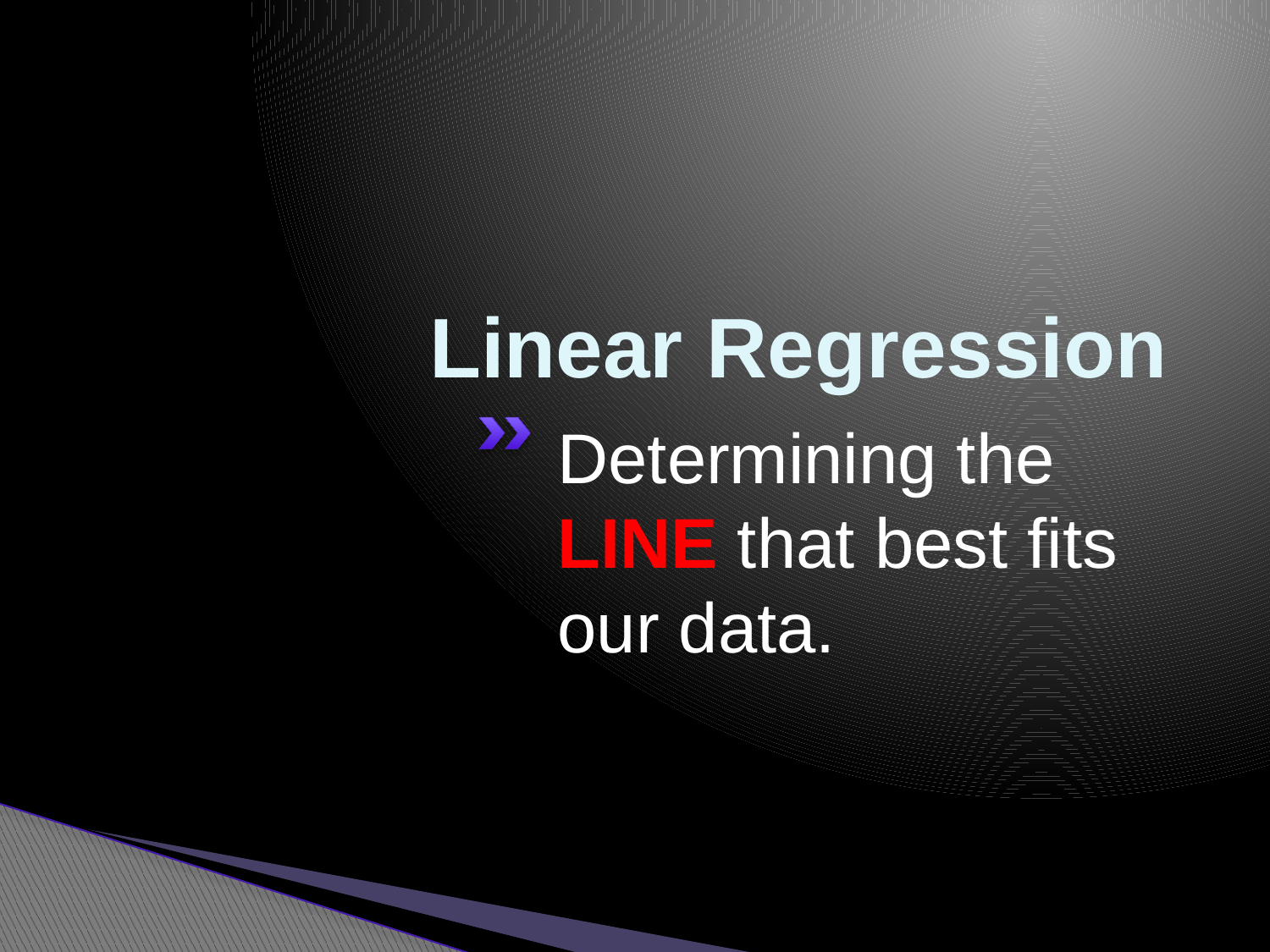

# Linear Regression
Determining the LINE that best fits our data.